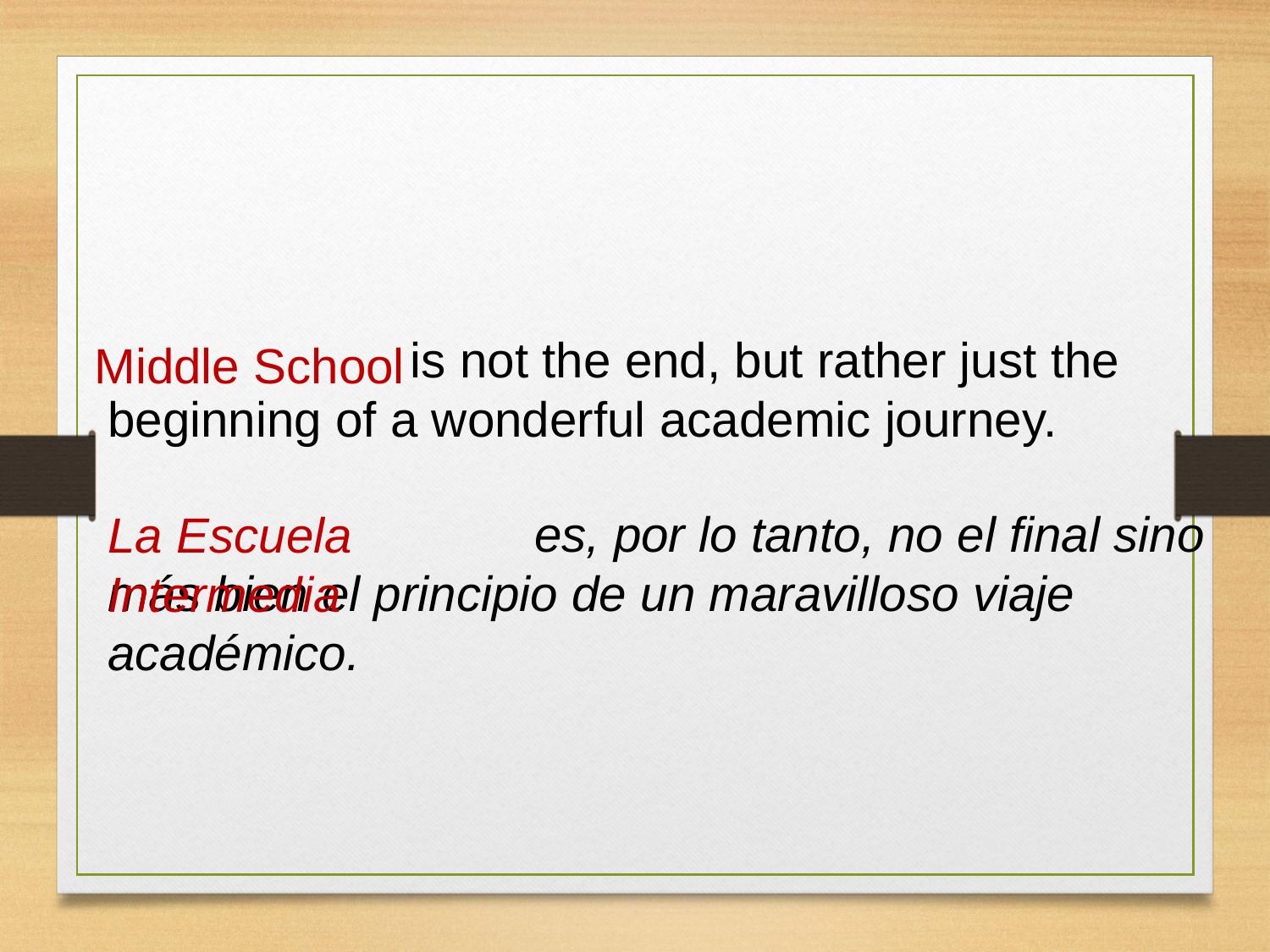

is not the end, but rather just the
beginning of a wonderful academic journey.
Middle School
                               es, por lo tanto, no el final sino
más bien el principio de un maravilloso viaje académico.
La Escuela Intermedia